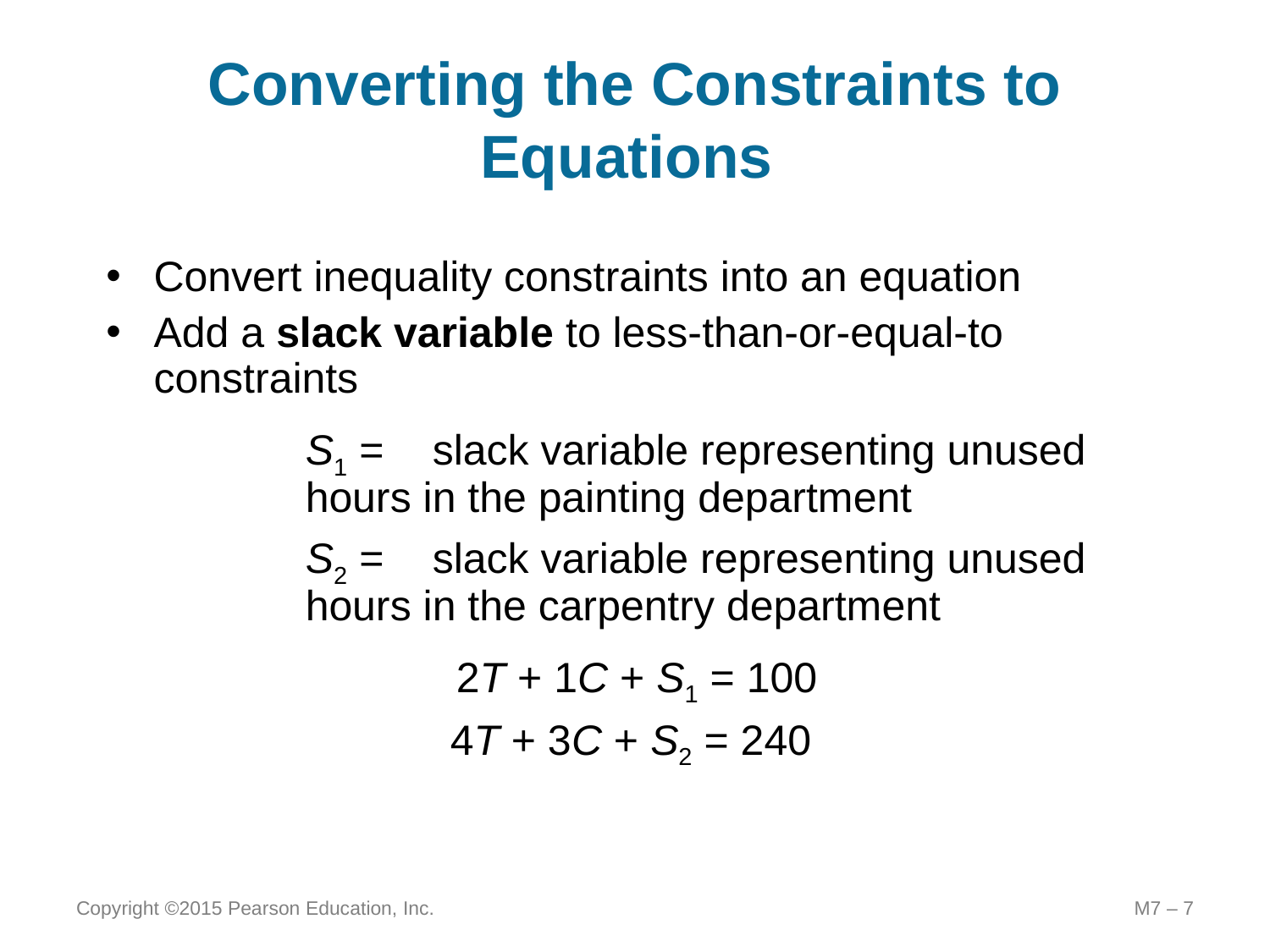

# Converting the Constraints to Equations
Convert inequality constraints into an equation
Add a slack variable to less-than-or-equal-to constraints
	S1 =	slack variable representing unused hours in the painting department
	S2 =	slack variable representing unused hours in the carpentry department
2T + 1C + S1 = 100
4T + 3C + S2 = 240

Copyright ©2015 Pearson Education, Inc.
M7 – 7